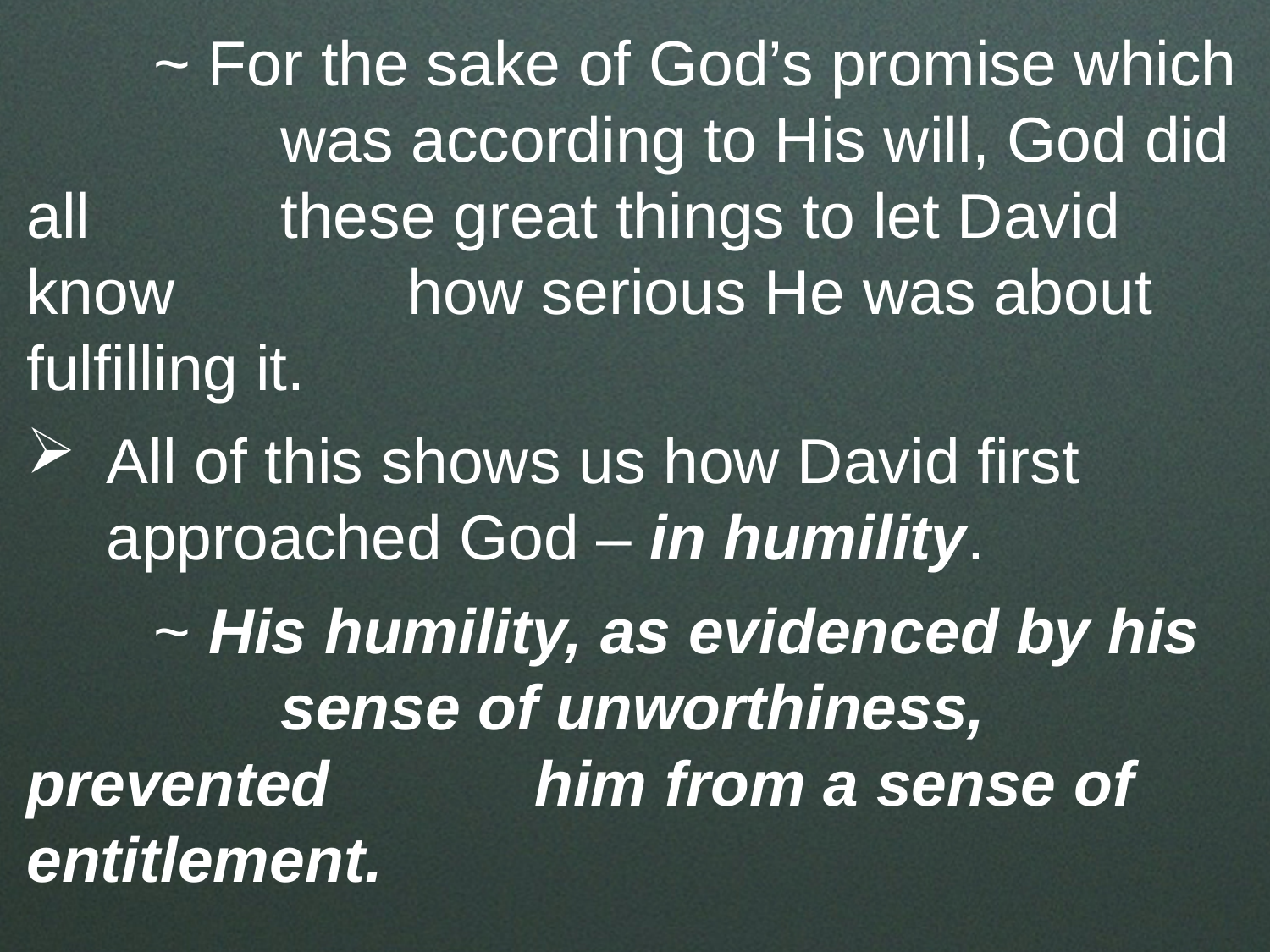

~ For the sake of God’s promise which 		was according to His will, God did all 		these great things to let David know 		how serious He was about fulfilling it.
All of this shows us how David first approached God – in humility.
	~ His humility, as evidenced by his 		sense of unworthiness, prevented 		him from a sense of entitlement.